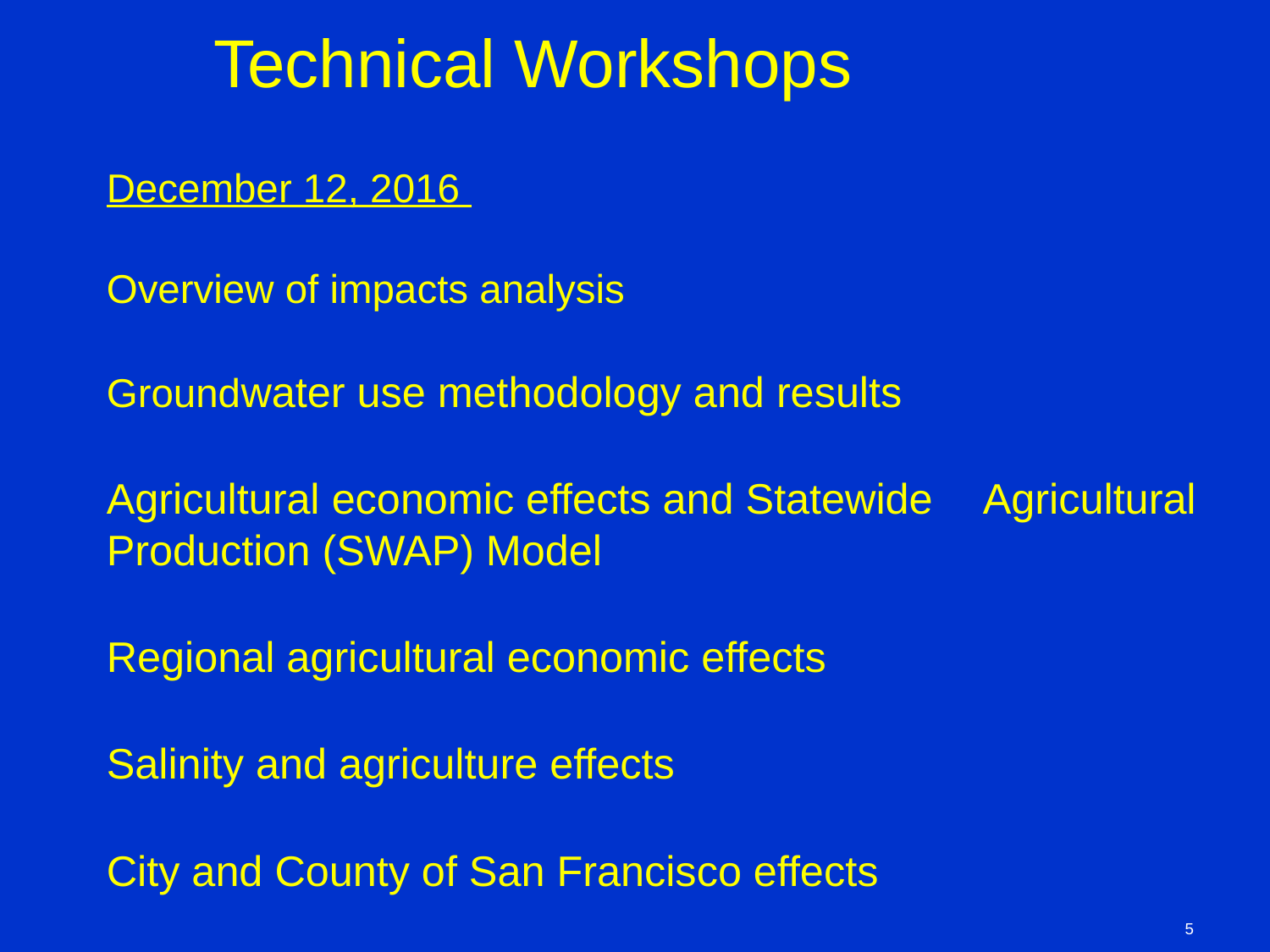

# Technical Workshops

December 12, 2016

	Overview of impacts analysis

	Groundwater use methodology and results

	Agricultural economic effects and Statewide 	Agricultural Production (SWAP) Model

	Regional agricultural economic effects

	Salinity and agriculture effects

	City and County of San Francisco effects

5